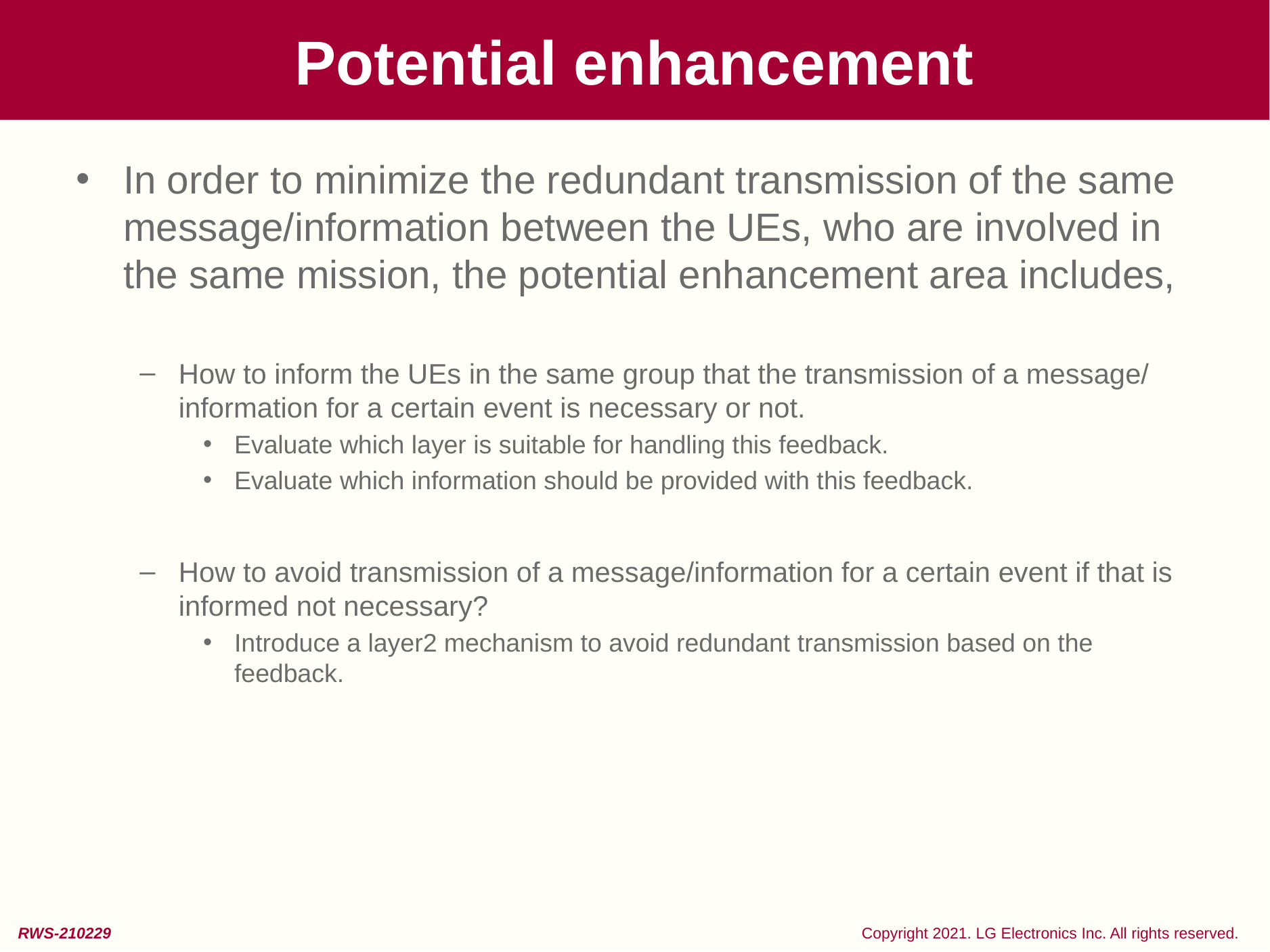

# Potential enhancement
In order to minimize the redundant transmission of the same message/information between the UEs, who are involved in the same mission, the potential enhancement area includes,

How to inform the UEs in the same group that the transmission of a message/information for a certain event is necessary or not.
Evaluate which layer is suitable for handling this feedback.
Evaluate which information should be provided with this feedback.

How to avoid transmission of a message/information for a certain event if that is informed not necessary?
Introduce a layer2 mechanism to avoid redundant transmission based on the feedback.